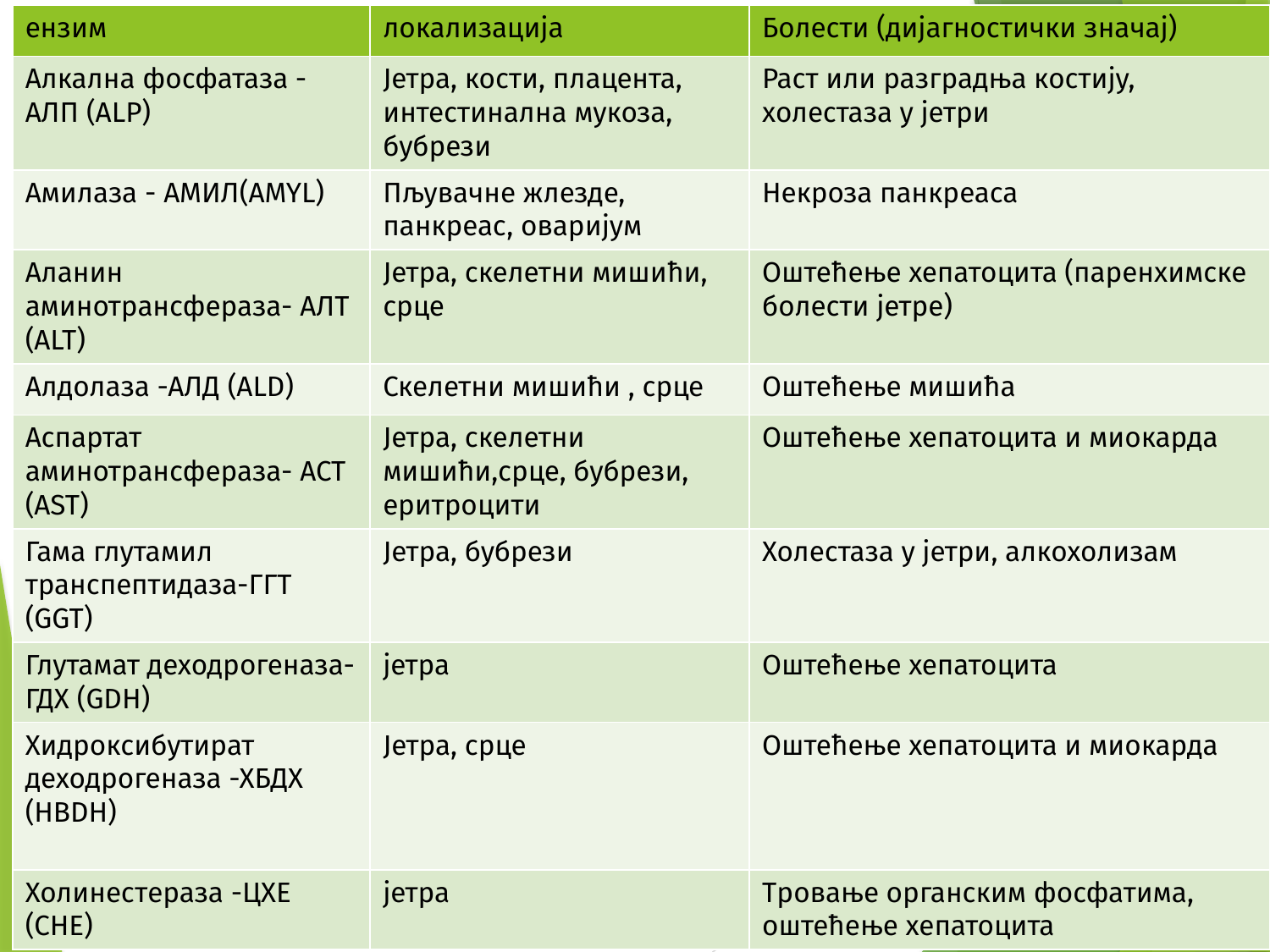

| ензим | локализација | Болести (дијагностички значај) |
| --- | --- | --- |
| Алкална фосфатаза - АЛП (ALP) | Јетра, кости, плацента, интестинална мукоза, бубрези | Раст или разградња костију, холестаза у јетри |
| Амилаза - АМИЛ(AMYL) | Пљувачне жлезде, панкреас, оваријум | Некроза панкреаса |
| Аланин аминотрансфераза- АЛТ (ALT) | Јетра, скелетни мишићи, срце | Оштећење хепатоцита (паренхимске болести јетре) |
| Алдолаза -АЛД (ALD) | Скелетни мишићи , срце | Оштећење мишића |
| Аспартат аминотрансфераза- АСТ (AST) | Јетра, скелетни мишићи,срце, бубрези, еритроцити | Оштећење хепатоцита и миокарда |
| Гама глутамил транспептидаза-ГГТ (GGT) | Јетра, бубрези | Холестаза у јетри, алкохолизам |
| Глутамат деходрогеназа-ГДХ (GDH) | јетра | Оштећење хепатоцита |
| Хидроксибутират деходрогеназа -ХБДХ (HBDH) | Јетра, срце | Оштећење хепатоцита и миокарда |
| Холинестераза -ЦХЕ (CHE) | јетра | Тровање органским фосфатима, оштећење хепатоцита |